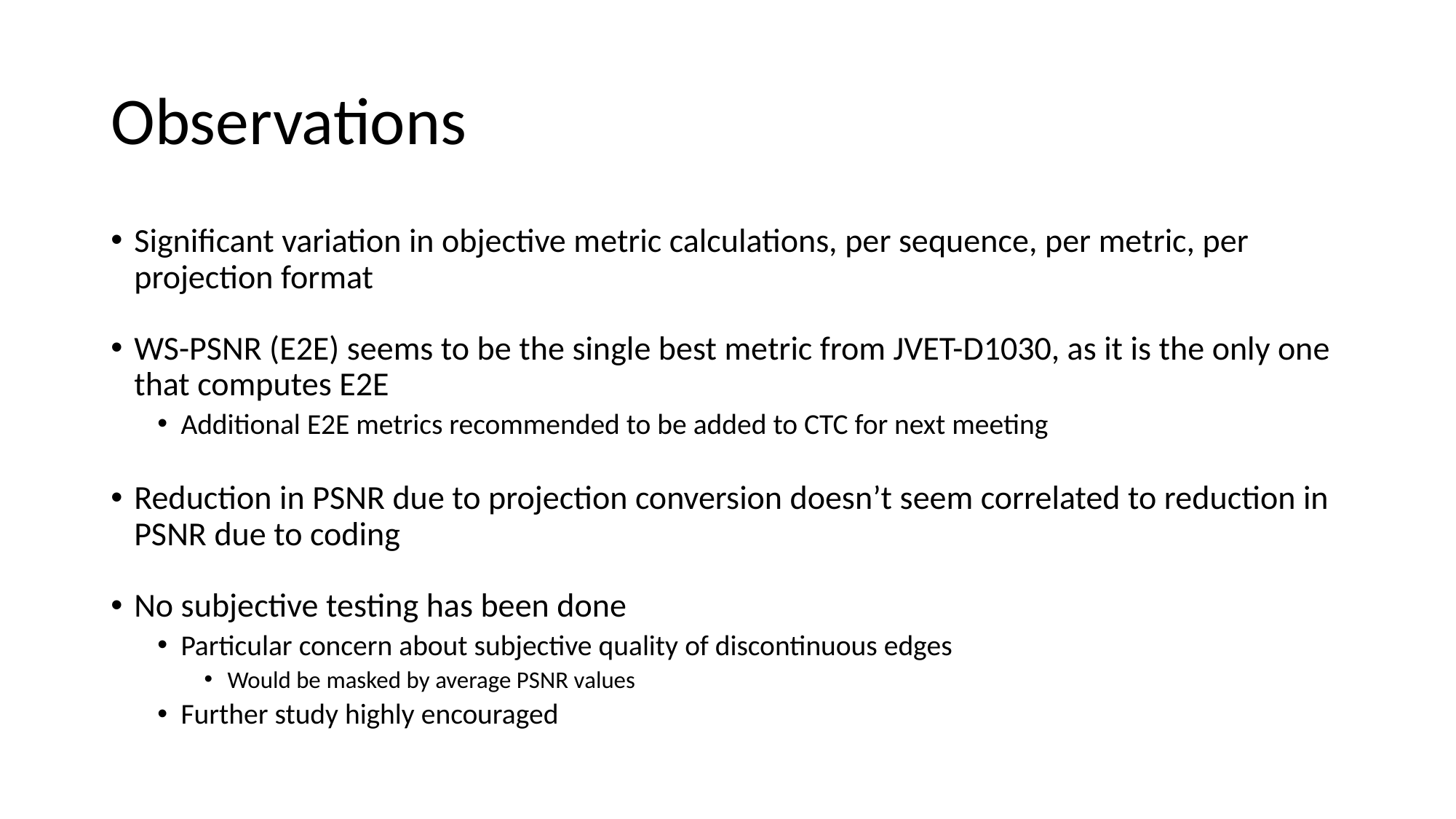

# Observations
Significant variation in objective metric calculations, per sequence, per metric, per projection format

WS-PSNR (E2E) seems to be the single best metric from JVET-D1030, as it is the only one that computes E2E
Additional E2E metrics recommended to be added to CTC for next meeting

Reduction in PSNR due to projection conversion doesn’t seem correlated to reduction in PSNR due to coding

No subjective testing has been done
Particular concern about subjective quality of discontinuous edges
Would be masked by average PSNR values
Further study highly encouraged